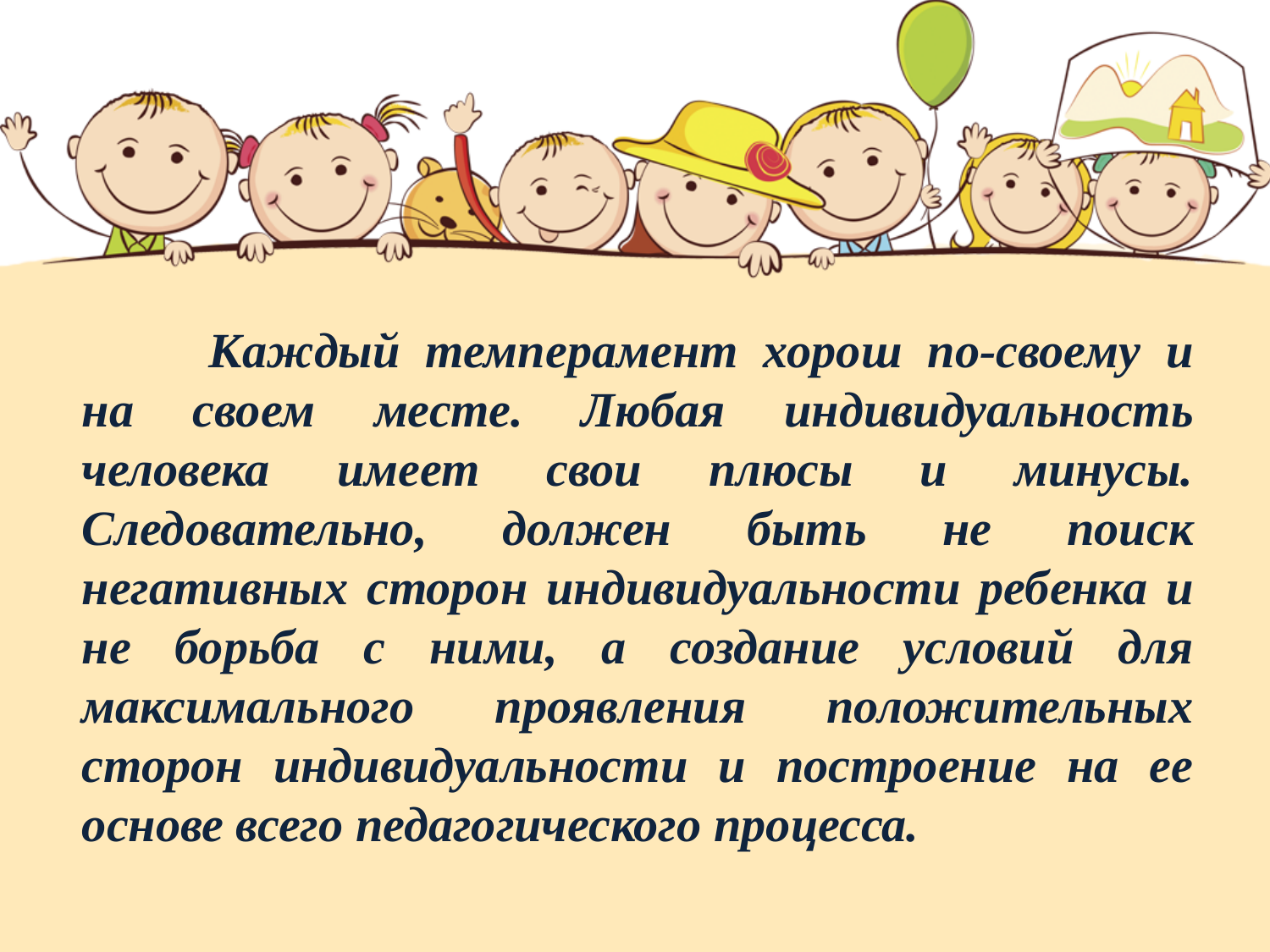

Каждый темперамент хорош по-своему и на своем месте. Любая индивидуальность человека имеет свои плюсы и минусы. Следовательно, должен быть не поиск негативных сторон индивидуальности ребенка и не борьба с ними, а создание условий для максимального проявления положительных сторон индивидуальности и построение на ее основе всего педагогического процесса.